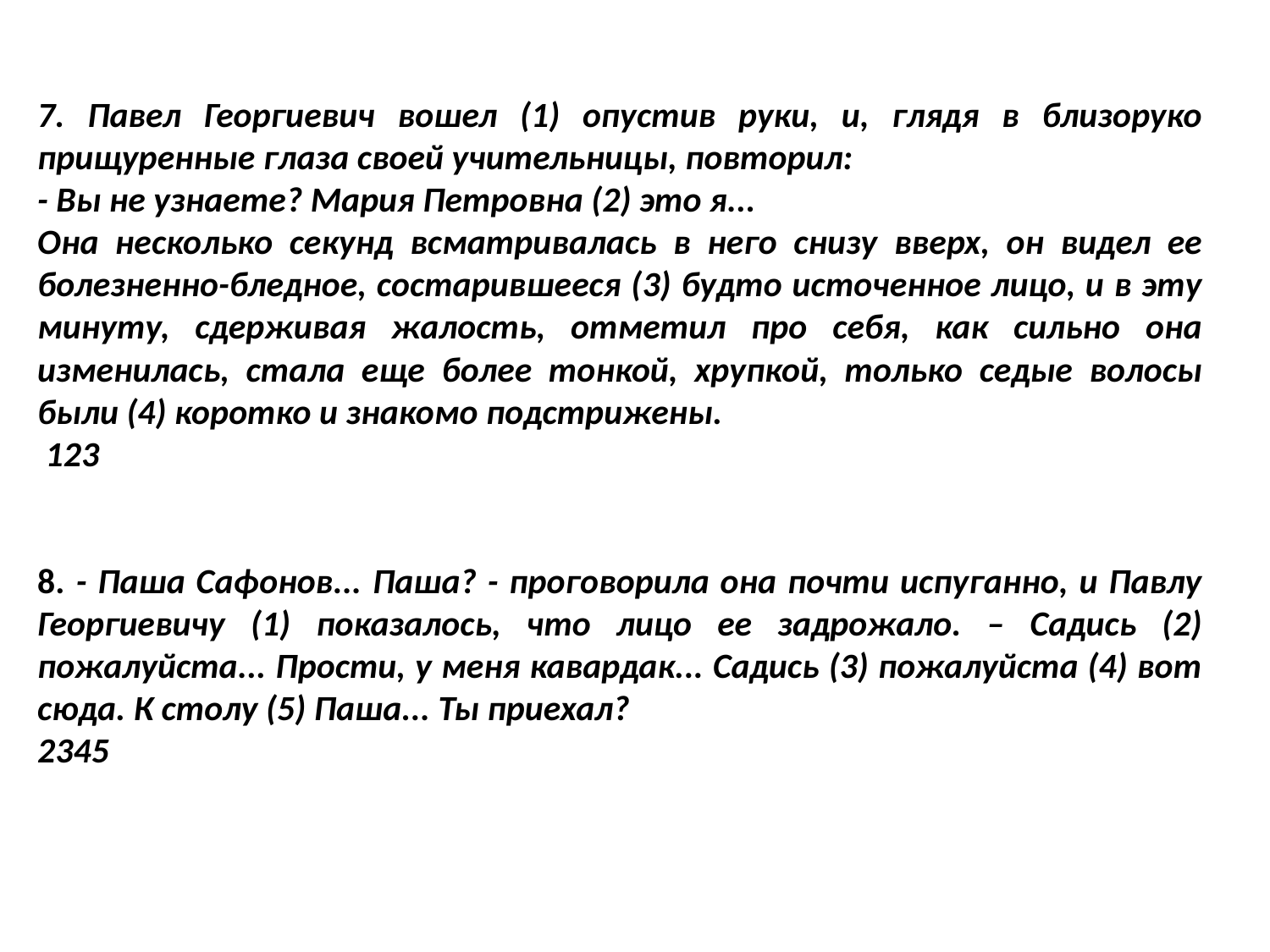

7. Павел Георгиевич вошел (1) опустив руки, и, глядя в близоруко прищуренные глаза своей учительницы, повторил:
- Вы не узнаете? Мария Петровна (2) это я...
Она несколько секунд всматривалась в него снизу вверх, он видел ее болезненно-бледное, состарившееся (3) будто источенное лицо, и в эту минуту, сдерживая жалость, отметил про себя, как сильно она изменилась, стала еще более тонкой, хрупкой, только седые волосы были (4) коротко и знакомо подстрижены.
 123

8. - Паша Сафонов... Паша? - проговорила она почти испуганно, и Павлу Георгиевичу (1) показалось, что лицо ее задрожало. – Садись (2) пожалуйста... Прости, у меня кавардак... Садись (3) пожалуйста (4) вот сюда. К столу (5) Паша... Ты приехал?
2345